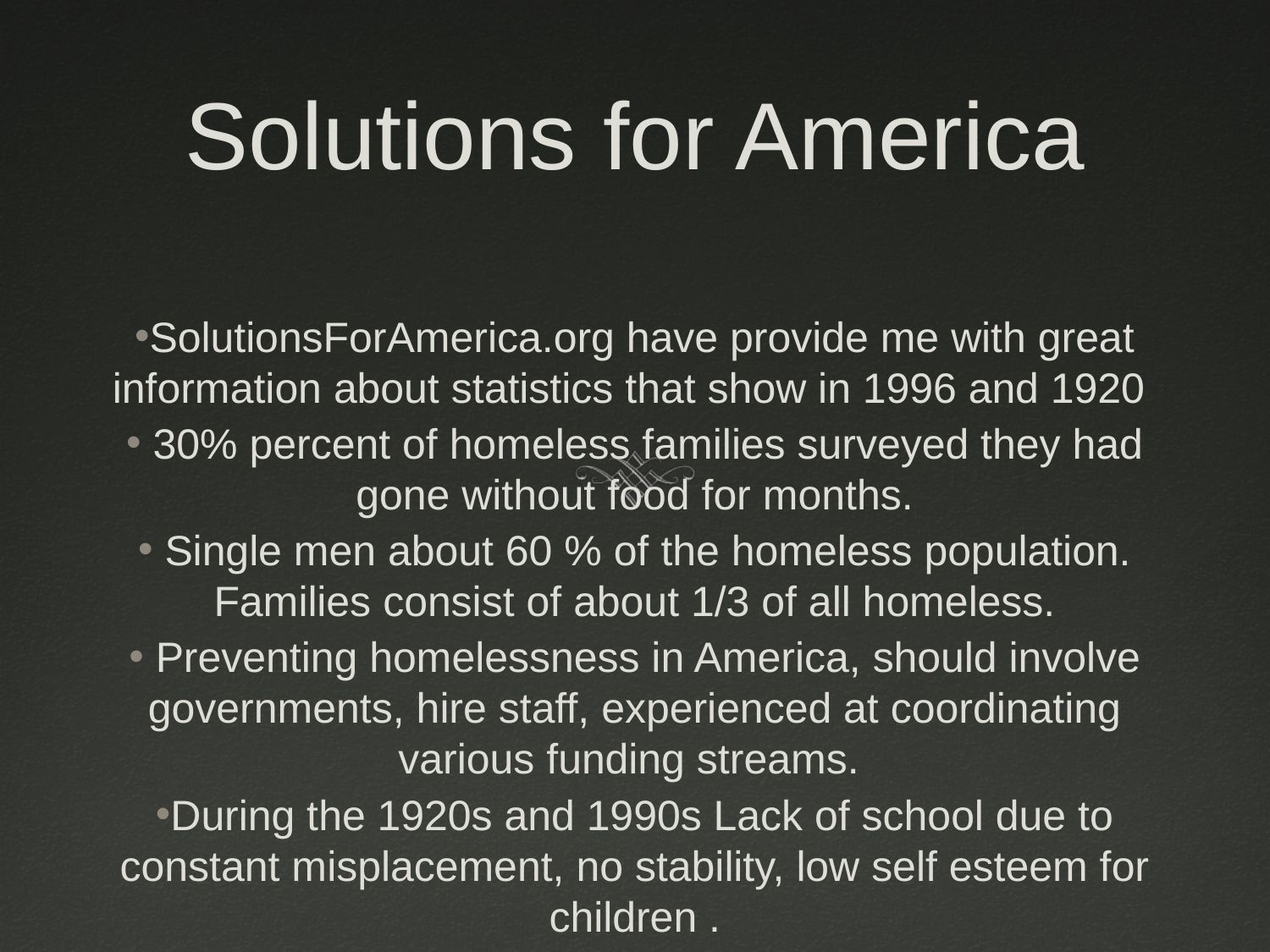

# Solutions for America
SolutionsForAmerica.org have provide me with great information about statistics that show in 1996 and 1920
 30% percent of homeless families surveyed they had gone without food for months.
 Single men about 60 % of the homeless population. Families consist of about 1/3 of all homeless.
 Preventing homelessness in America, should involve governments, hire staff, experienced at coordinating various funding streams.
During the 1920s and 1990s Lack of school due to constant misplacement, no stability, low self esteem for children .